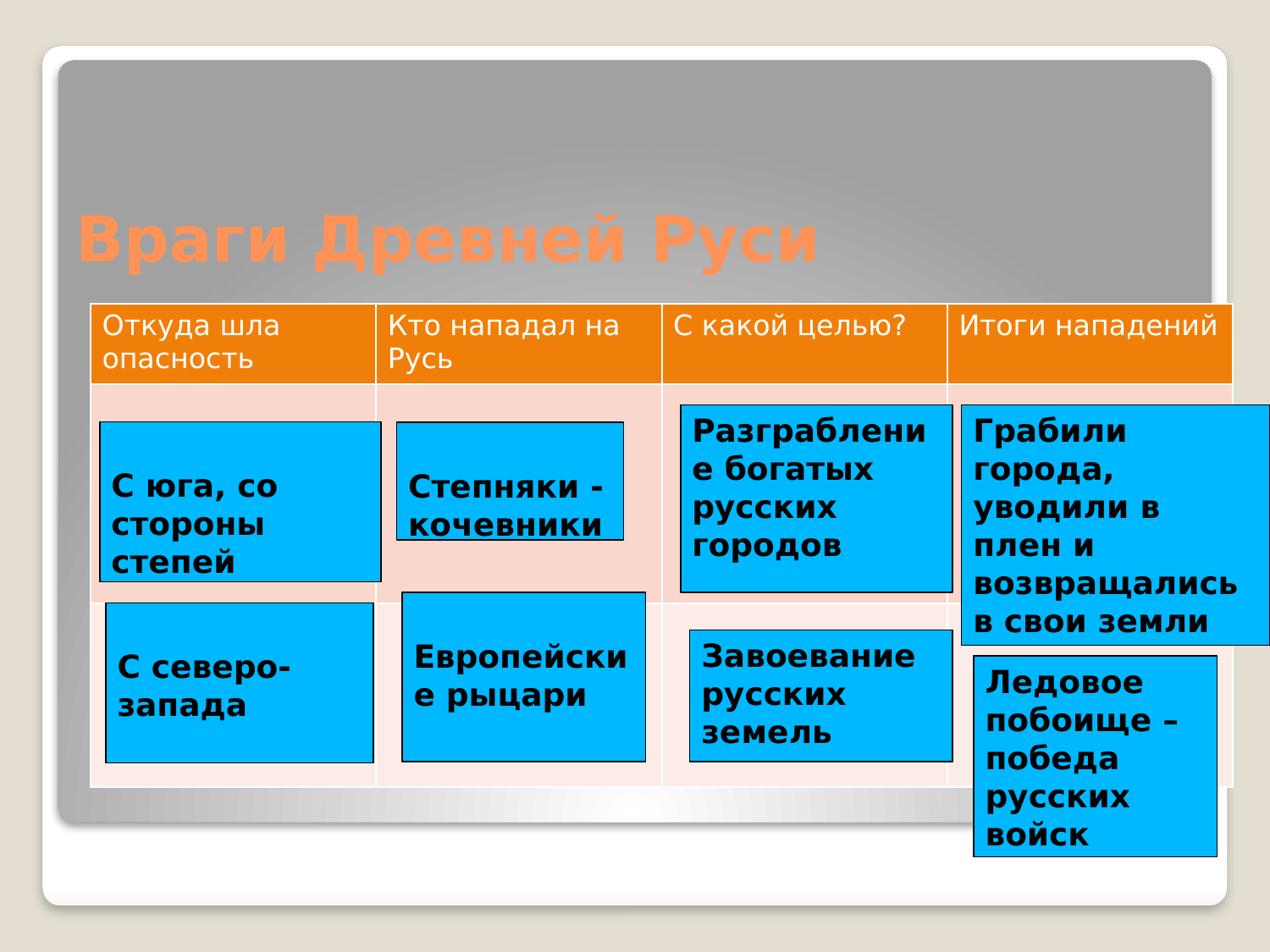

# Враги Древней Руси
| Откуда шла опасность | Кто нападал на Русь | С какой целью? | Итоги нападений |
| --- | --- | --- | --- |
|  |  |  |  |
|  |  |  |  |
Разграбление богатых русских городов
Грабили города, уводили в плен и возвращались в свои земли

С юга, со стороны степей

Степняки - кочевники

Европейские рыцари

С северо-запада
Завоевание русских земель
Ледовое побоище – победа русских войск